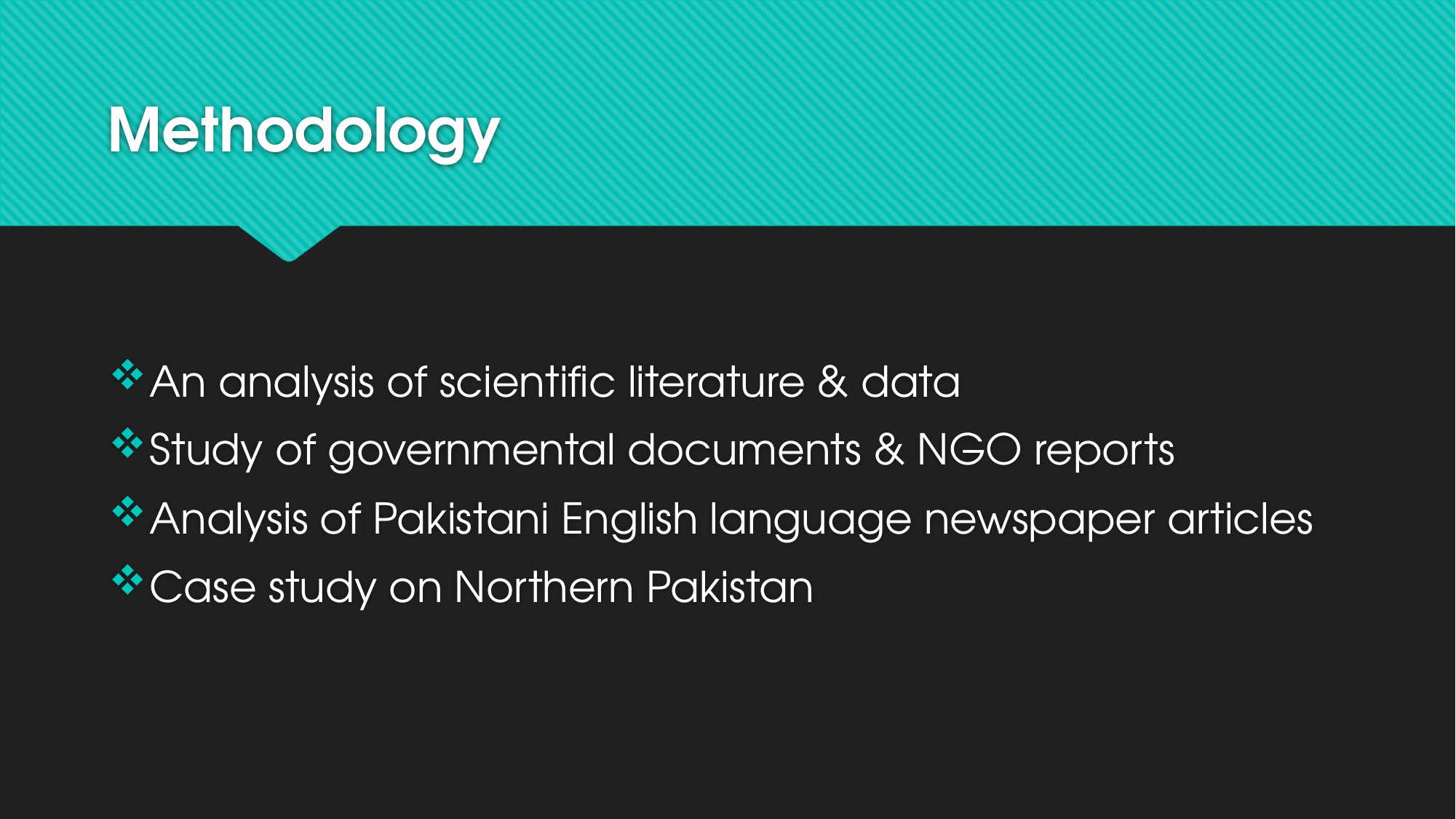

# Methodology
An analysis of scientific literature & data
Study of governmental documents & NGO reports
Analysis of Pakistani English language newspaper articles
Case study on Northern Pakistan